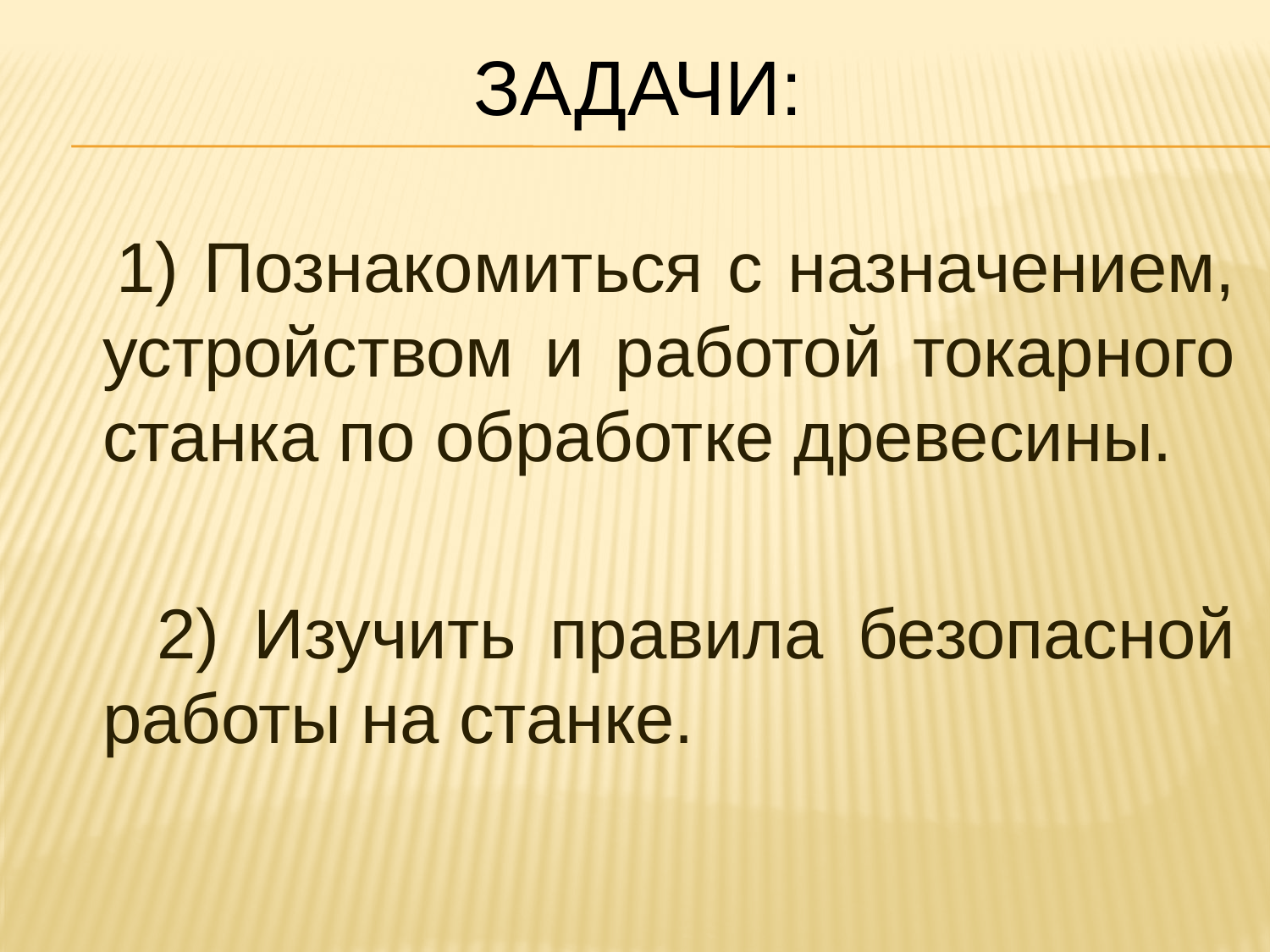

# Задачи:
   1) Познакомиться с назначением, устройством и работой токарного станка по обработке древесины.

   2) Изучить правила безопасной работы на станке.